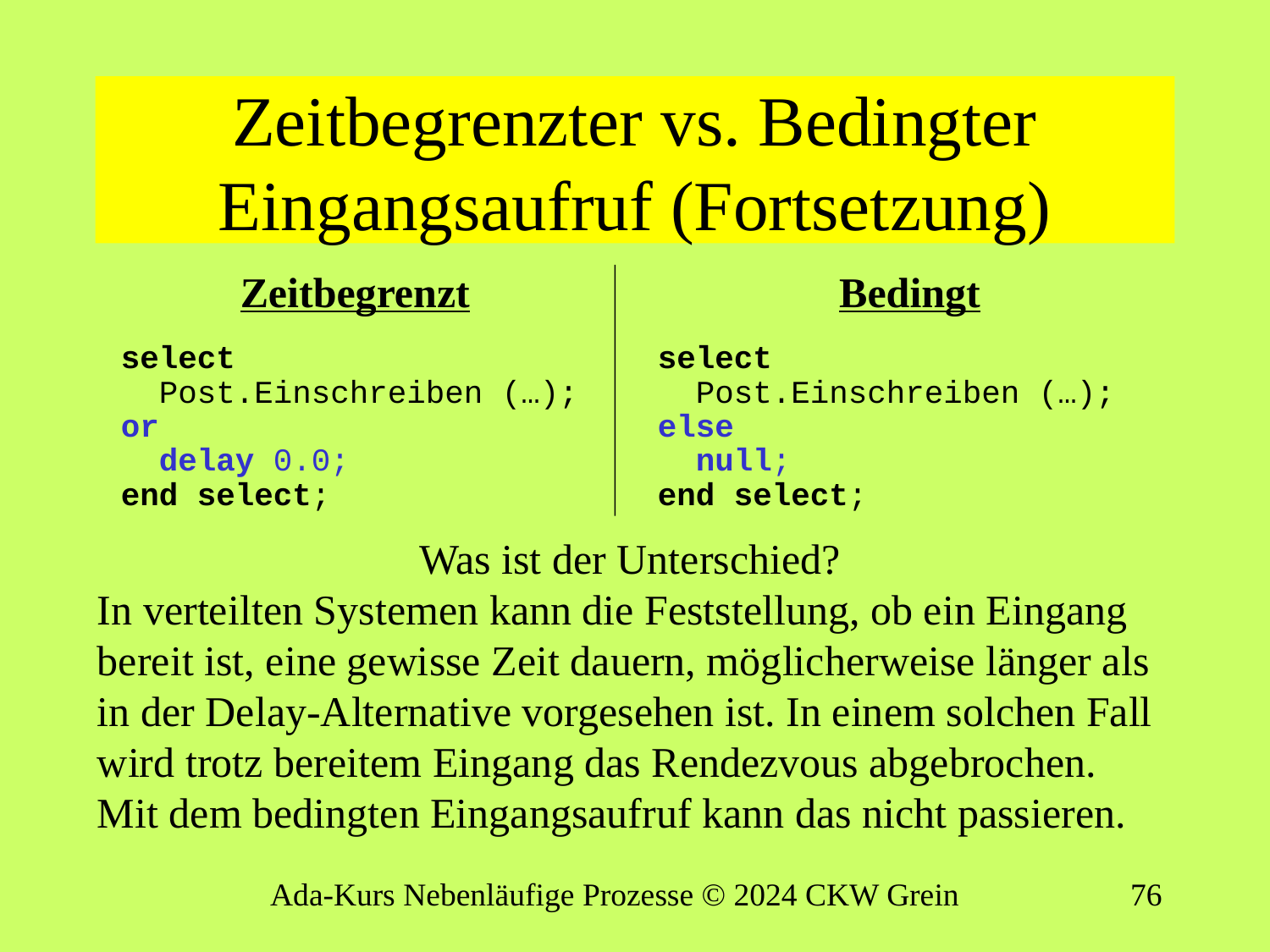

# Zeitbegrenzter vs. Bedingter Eingangsaufruf (Fortsetzung)
Zeitbegrenzt

select
  Post.Einschreiben (…);
or
  delay 0.0;
end select;

Bedingt

select
  Post.Einschreiben (…);
else
  null;
end select;

Was ist der Unterschied?
In verteilten Systemen kann die Feststellung, ob ein Eingang bereit ist, eine gewisse Zeit dauern, möglicherweise länger als in der Delay-Alternative vorgesehen ist. In einem solchen Fall wird trotz bereitem Eingang das Rendezvous abgebrochen.
Mit dem bedingten Eingangsaufruf kann das nicht passieren.
Ada-Kurs Nebenläufige Prozesse © 2024 CKW Grein
76